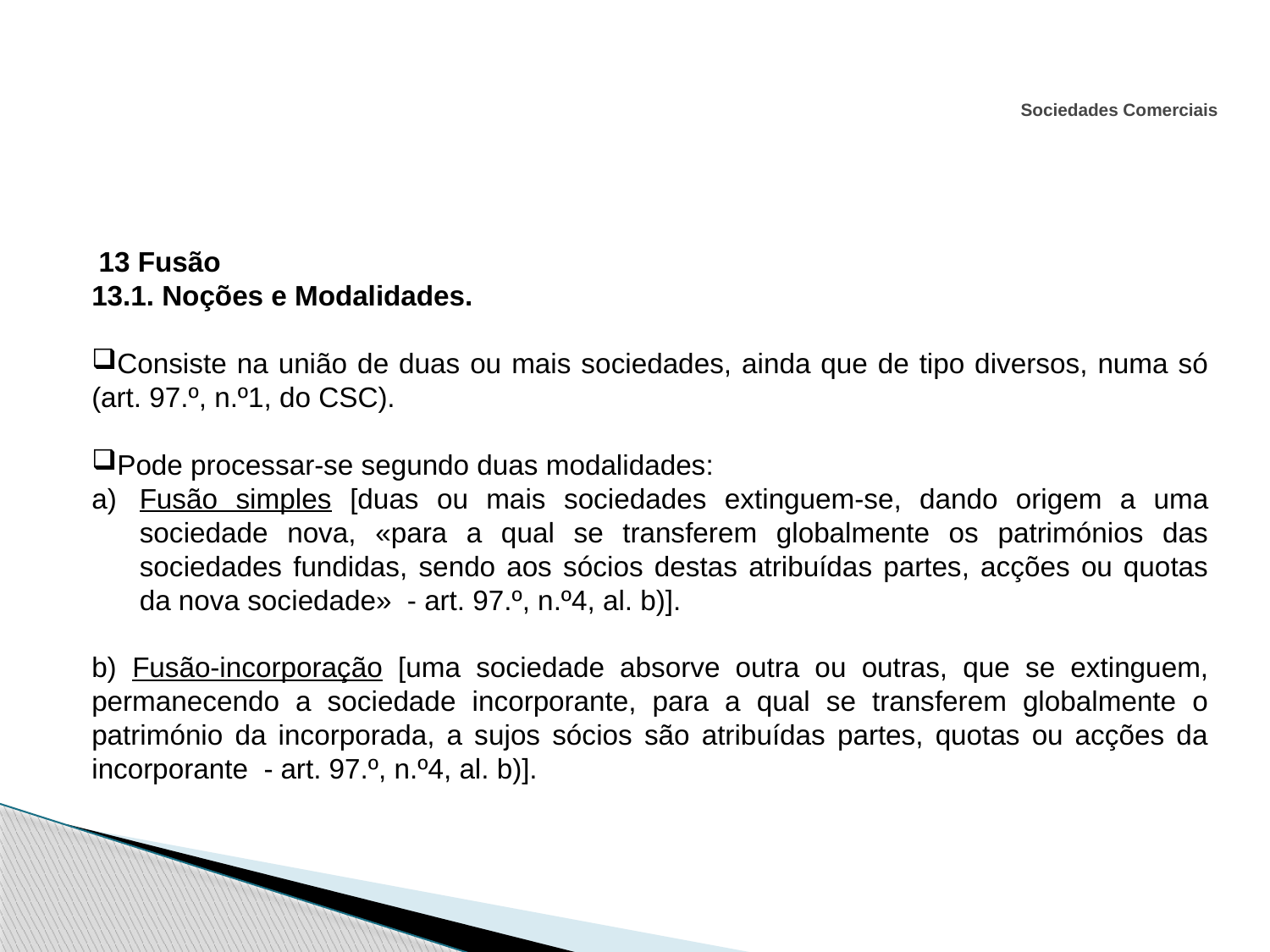

# Sociedades Comerciais
 13 Fusão
13.1. Noções e Modalidades.

Consiste na união de duas ou mais sociedades, ainda que de tipo diversos, numa só (art. 97.º, n.º1, do CSC).

Pode processar-se segundo duas modalidades:
Fusão simples [duas ou mais sociedades extinguem-se, dando origem a uma sociedade nova, «para a qual se transferem globalmente os patrimónios das sociedades fundidas, sendo aos sócios destas atribuídas partes, acções ou quotas da nova sociedade»  - art. 97.º, n.º4, al. b)].

b) Fusão-incorporação [uma sociedade absorve outra ou outras, que se extinguem, permanecendo a sociedade incorporante, para a qual se transferem globalmente o património da incorporada, a sujos sócios são atribuídas partes, quotas ou acções da incorporante  - art. 97.º, n.º4, al. b)].